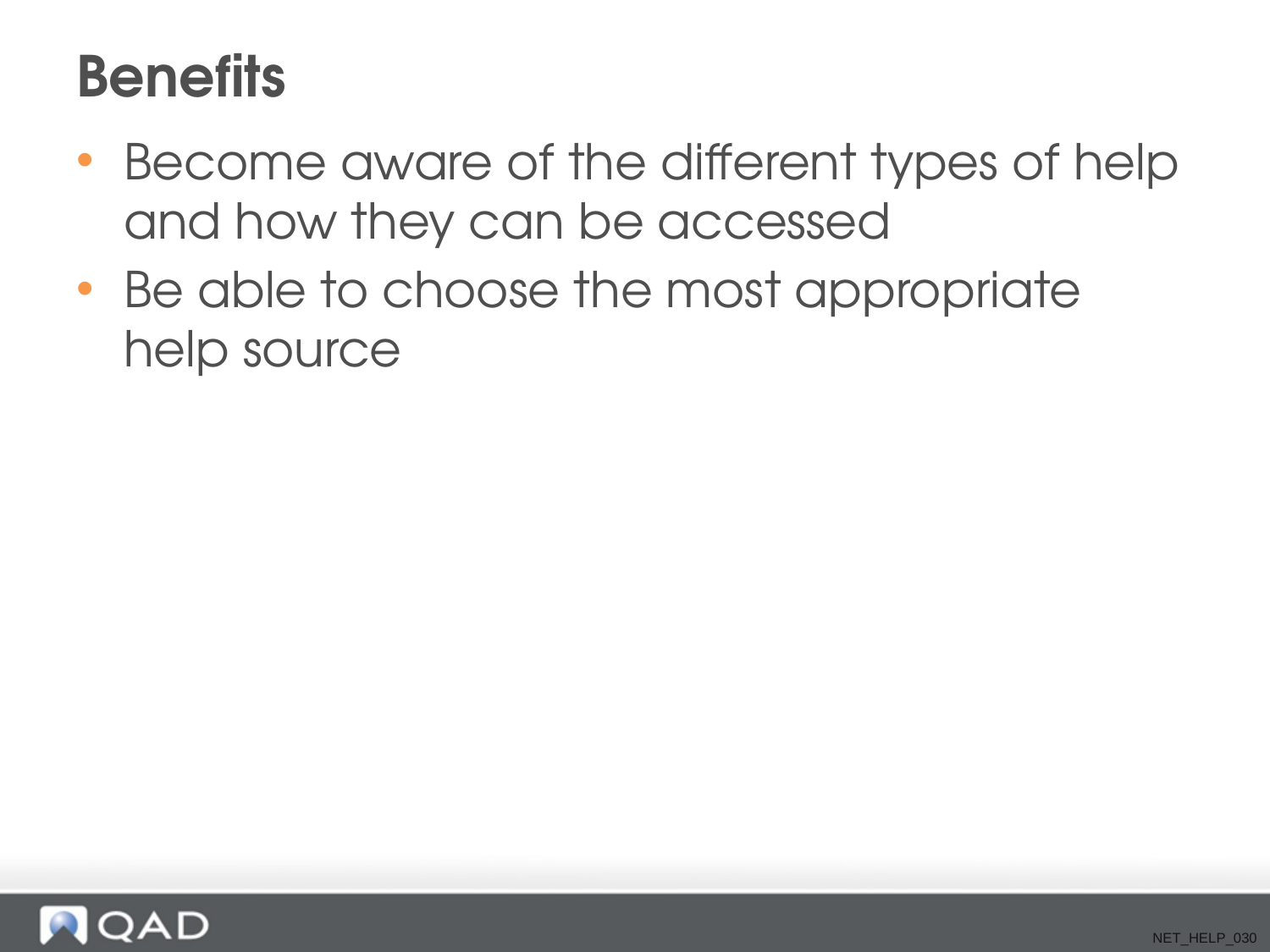

# Benefits
Become aware of the different types of help and how they can be accessed
Be able to choose the most appropriate help source
NET_HELP_030